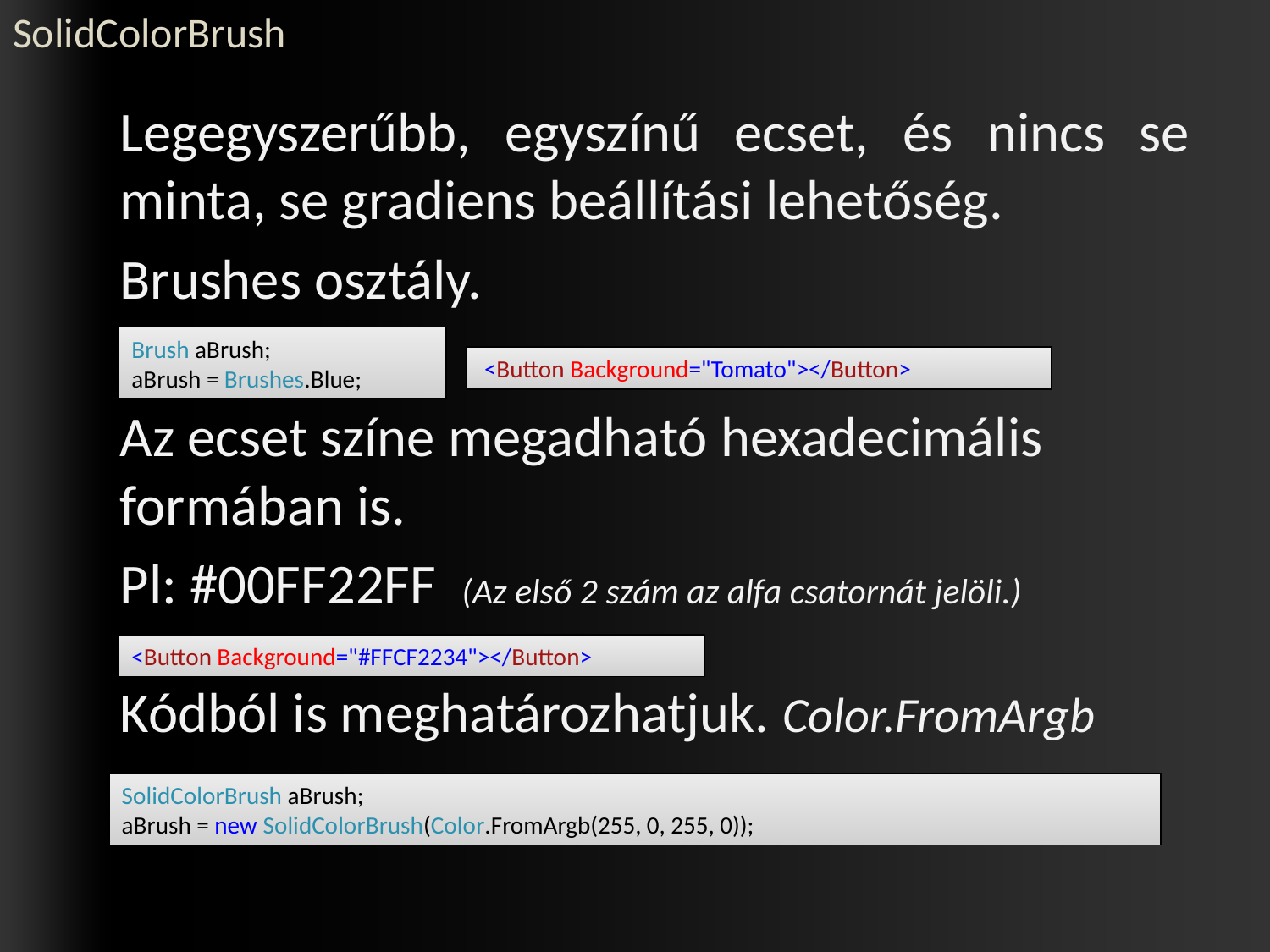

# SolidColorBrush
	Legegyszerűbb, egyszínű ecset, és nincs se minta, se gradiens beállítási lehetőség.
	Brushes osztály.

	Az ecset színe megadható hexadecimális formában is.
	Pl: #00FF22FF  (Az első 2 szám az alfa csatornát jelöli.)

	Kódból is meghatározhatjuk. Color.FromArgb
Brush aBrush;
aBrush = Brushes.Blue;
 <Button Background="Tomato"></Button>
<Button Background="#FFCF2234"></Button>
SolidColorBrush aBrush;
aBrush = new SolidColorBrush(Color.FromArgb(255, 0, 255, 0));